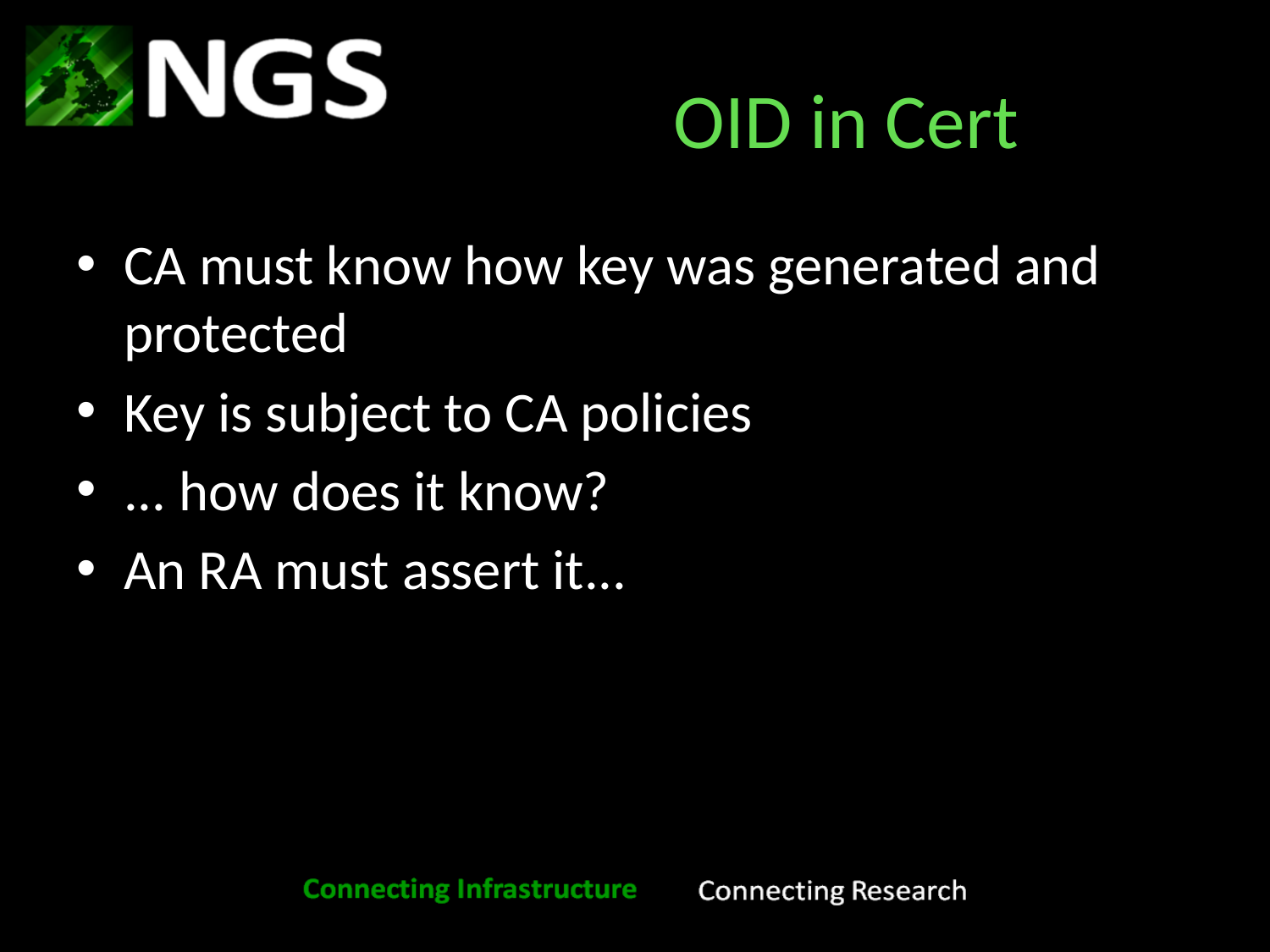

# OID in Cert
CA must know how key was generated and protected
Key is subject to CA policies
... how does it know?
An RA must assert it...